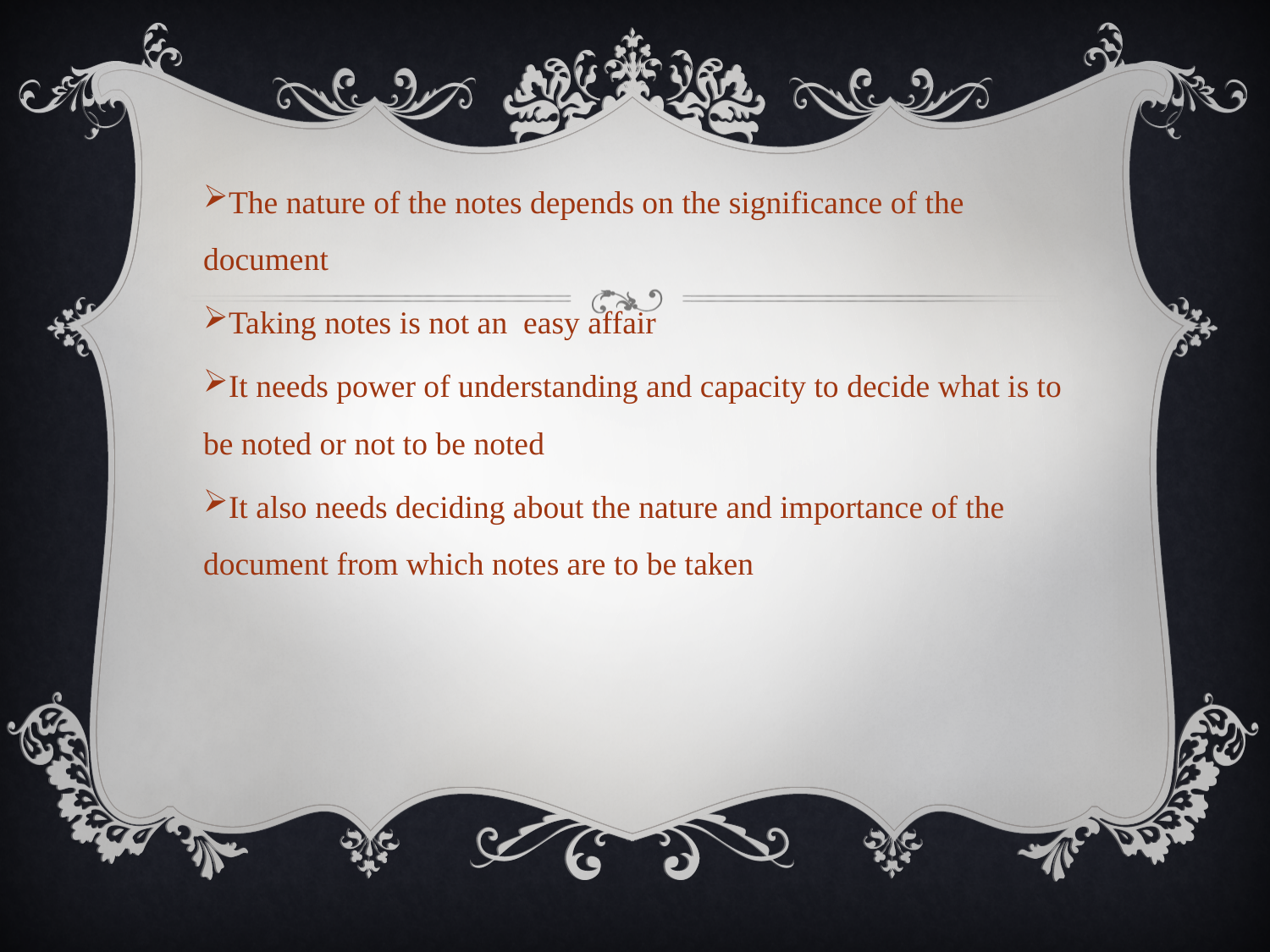

The nature of the notes depends on the significance of the document
Taking notes is not an  easy affair
It needs power of understanding and capacity to decide what is to be noted or not to be noted
It also needs deciding about the nature and importance of the document from which notes are to be taken